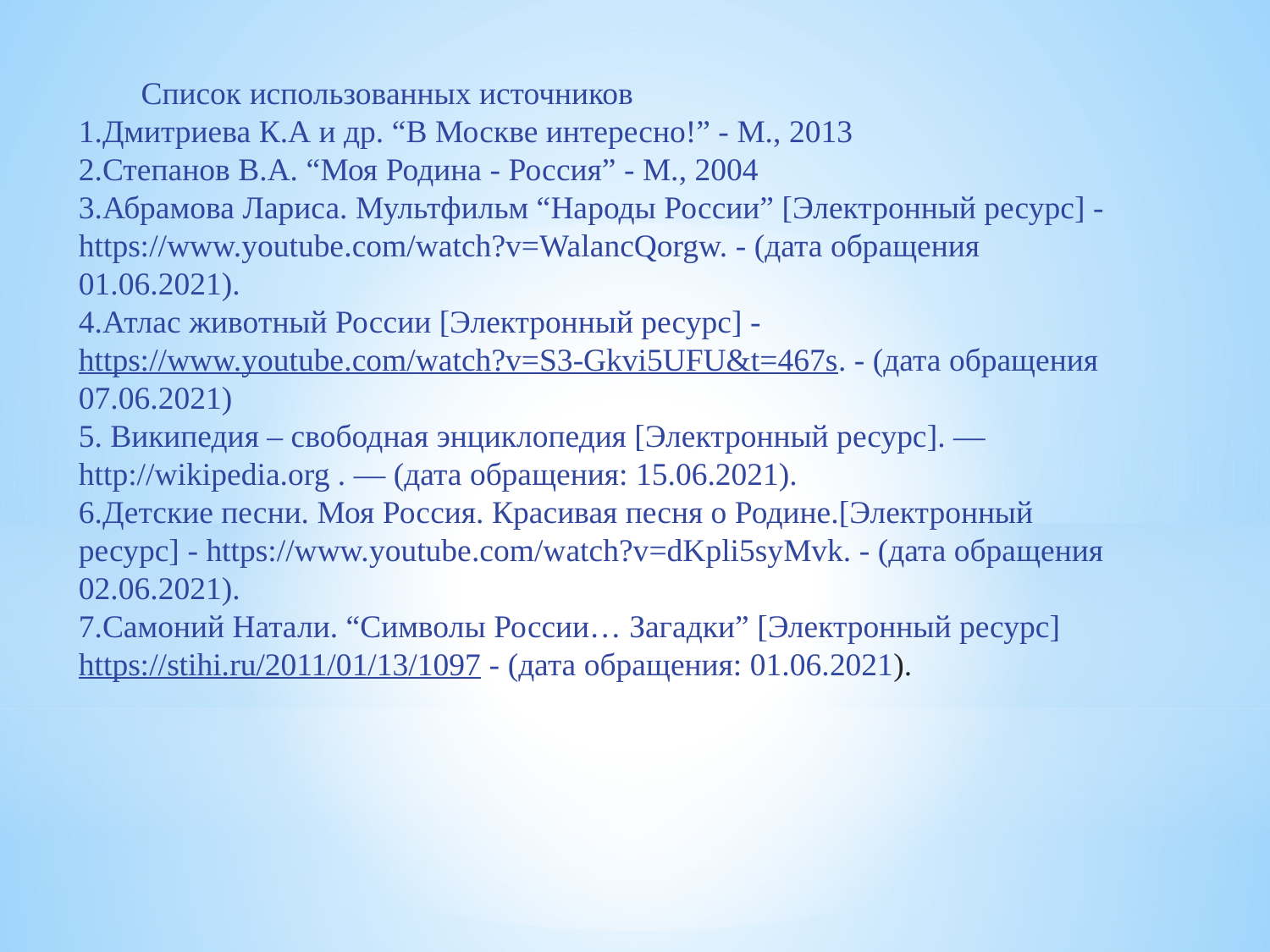

Список использованных источников
Дмитриева К.А и др. “В Москве интересно!” - М., 2013
Степанов В.А. “Моя Родина - Россия” - М., 2004
Абрамова Лариса. Мультфильм “Народы России” [Электронный ресурс] - https://www.youtube.com/watch?v=WalancQorgw. - (дата обращения 01.06.2021).
Атлас животный России [Электронный ресурс] - https://www.youtube.com/watch?v=S3-Gkvi5UFU&t=467s. - (дата обращения 07.06.2021)
 Википедия – свободная энциклопедия [Электронный ресурс]. — http://wikipedia.org . — (дата обращения: 15.06.2021).
Детские песни. Моя Россия. Красивая песня о Родине.[Электронный ресурс] - https://www.youtube.com/watch?v=dKpli5syMvk. - (дата обращения 02.06.2021).
Самоний Натали. “Символы России… Загадки” [Электронный ресурс] https://stihi.ru/2011/01/13/1097 - (дата обращения: 01.06.2021).